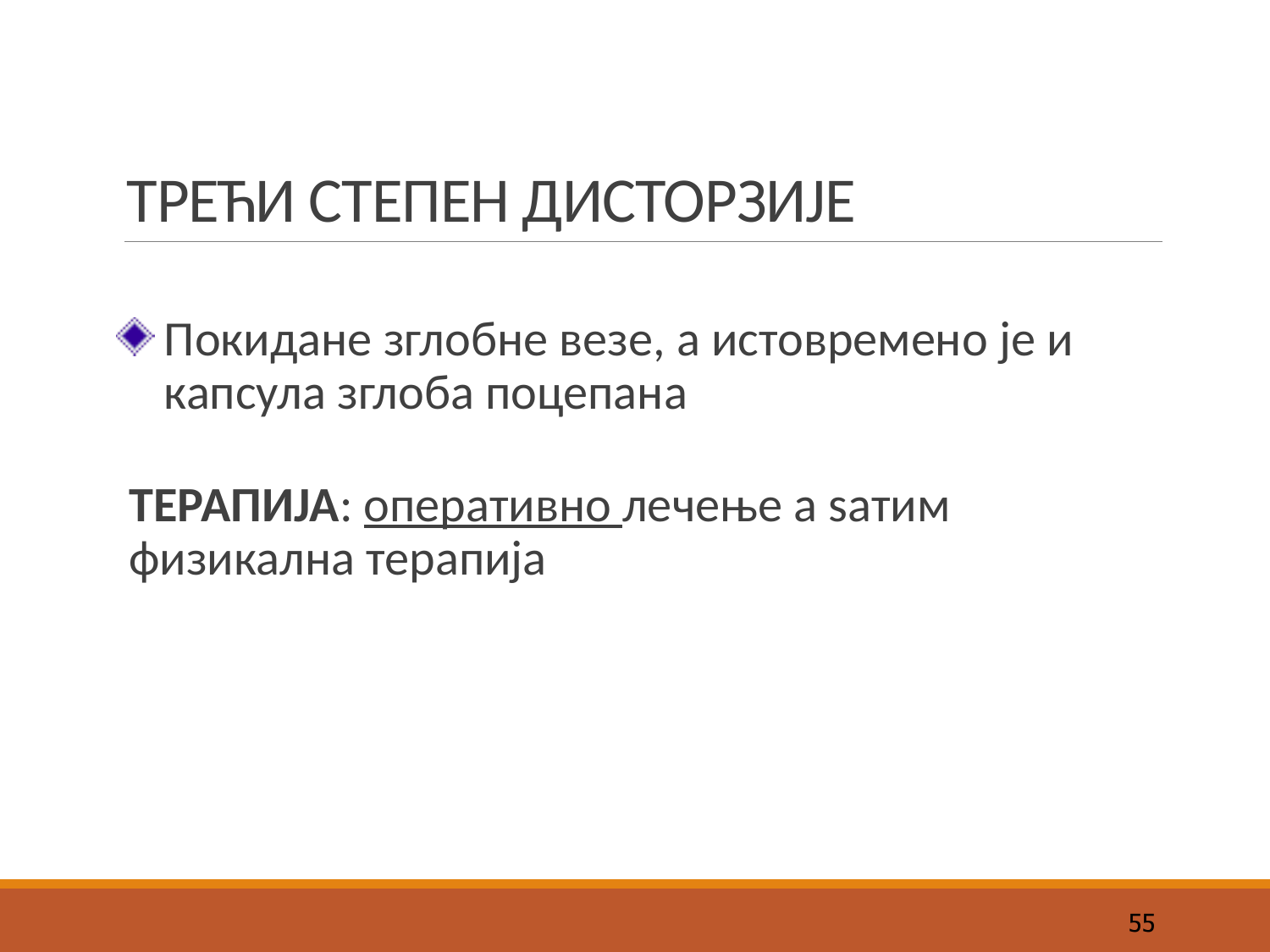

# ТРЕЋИ СТЕПЕН ДИСТОРЗИЈЕ
Покидане зглобне везе, а истовремено је и капсула зглоба поцепана
ТЕРАПИЈА: оперативно лечење а ѕатим физикална терапија

55